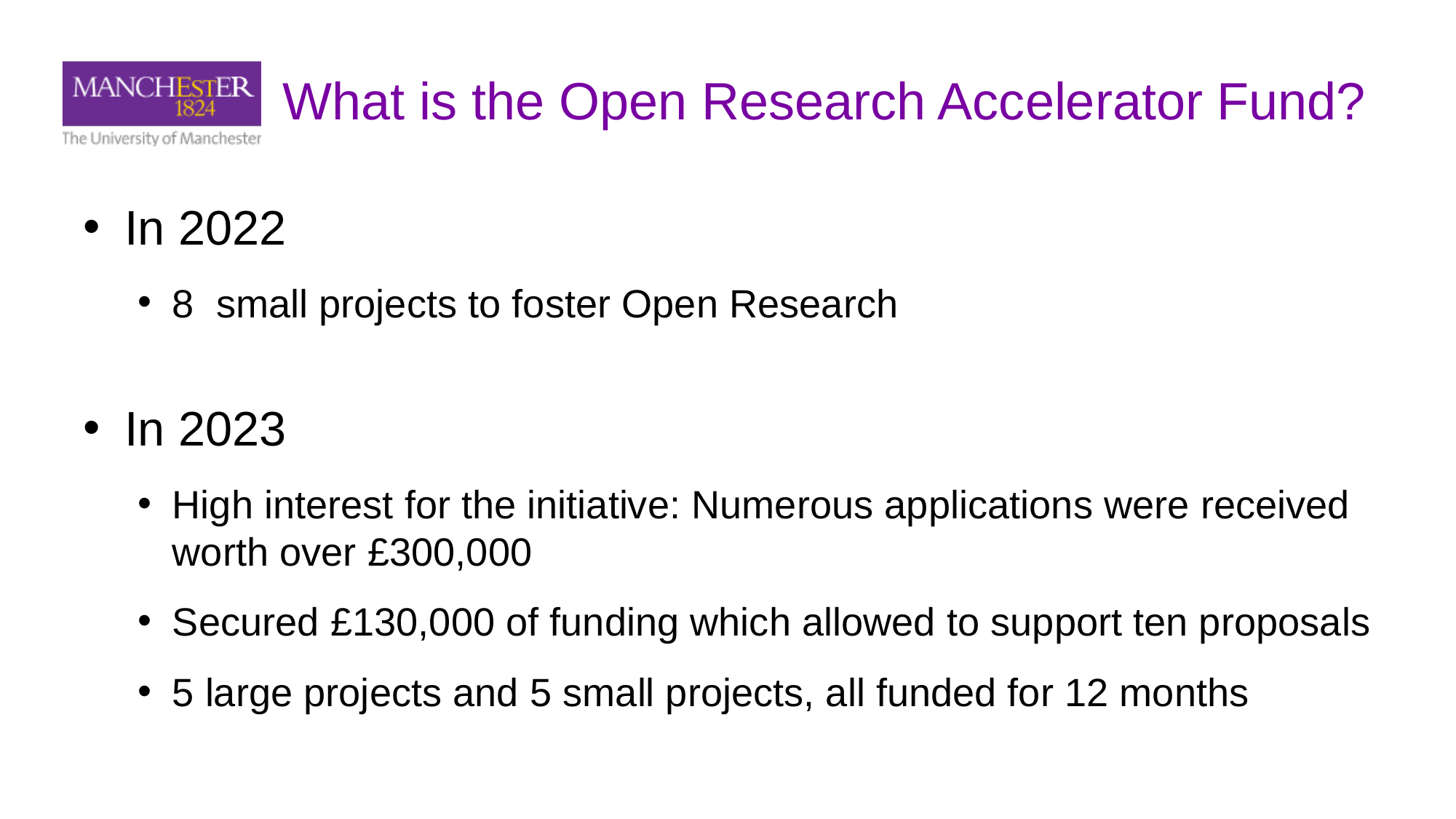

# What is the Open Research Accelerator Fund?
In 2022
8  small projects to foster Open Research
In 2023
High interest for the initiative: Numerous applications were received worth over £300,000
Secured £130,000 of funding which allowed to support ten proposals
5 large projects and 5 small projects, all funded for 12 months